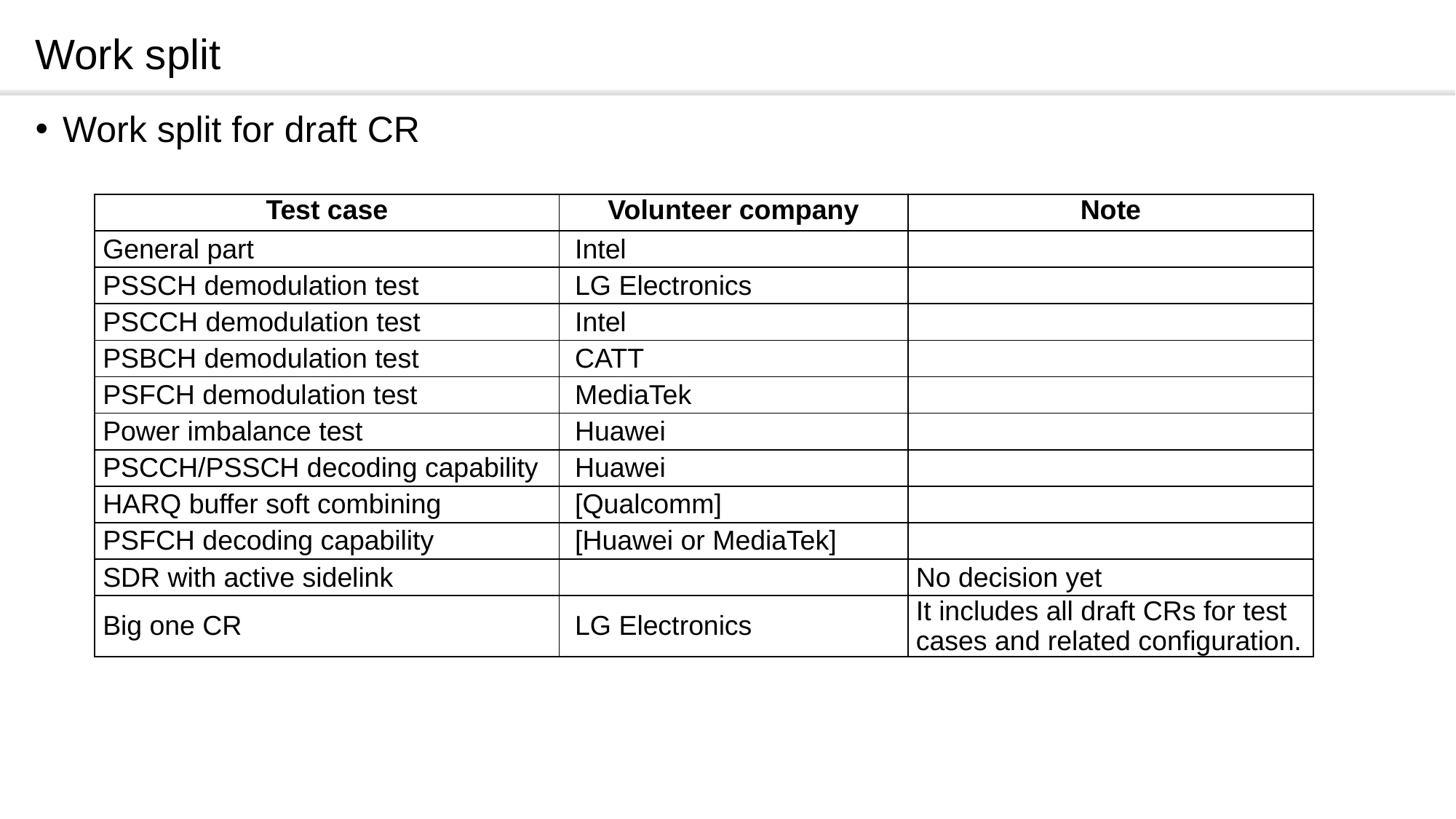

# Work split
Work split for draft CR

| Test case | Volunteer company | Note |
| --- | --- | --- |
| General part | Intel |  |
| PSSCH demodulation test | LG Electronics |  |
| PSCCH demodulation test | Intel |  |
| PSBCH demodulation test | CATT |  |
| PSFCH demodulation test | MediaTek |  |
| Power imbalance test | Huawei |  |
| PSCCH/PSSCH decoding capability | Huawei |  |
| HARQ buffer soft combining | [Qualcomm] |  |
| PSFCH decoding capability | [Huawei or MediaTek] |  |
| SDR with active sidelink |  | No decision yet |
| Big one CR | LG Electronics | It includes all draft CRs for test cases and related configuration. |